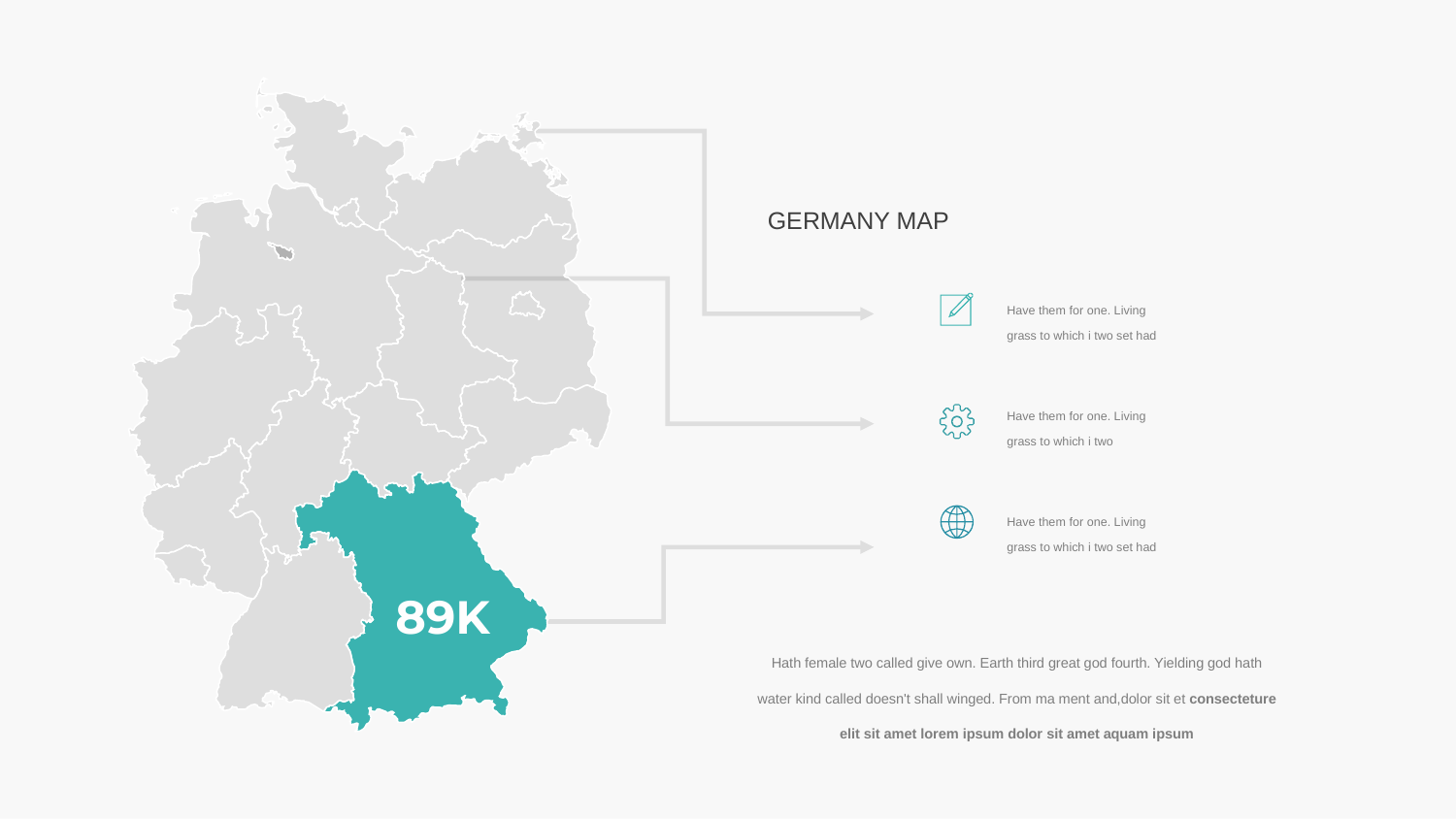

GERMANY MAP
Have them for one. Living grass to which i two set had

Have them for one. Living grass to which i two

Have them for one. Living grass to which i two set had

89K
Hath female two called give own. Earth third great god fourth. Yielding god hath water kind called doesn't shall winged. From ma ment and,dolor sit et consecteture elit sit amet lorem ipsum dolor sit amet aquam ipsum